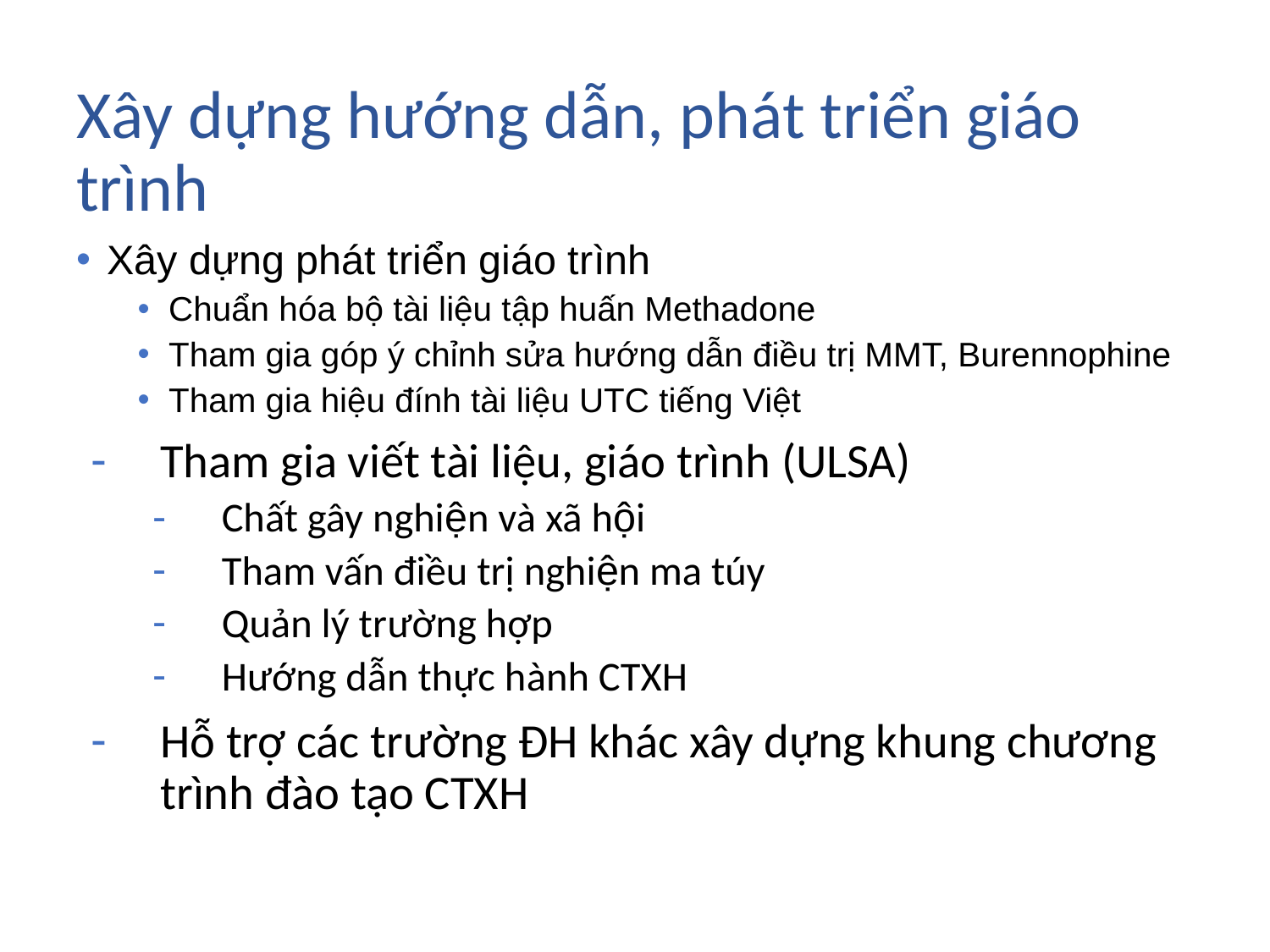

# Xây dựng hướng dẫn, phát triển giáo trình
Xây dựng phát triển giáo trình
Chuẩn hóa bộ tài liệu tập huấn Methadone
Tham gia góp ý chỉnh sửa hướng dẫn điều trị MMT, Burennophine
Tham gia hiệu đính tài liệu UTC tiếng Việt
Tham gia viết tài liệu, giáo trình (ULSA)
Chất gây nghiện và xã hội
Tham vấn điều trị nghiện ma túy
Quản lý trường hợp
Hướng dẫn thực hành CTXH
Hỗ trợ các trường ĐH khác xây dựng khung chương trình đào tạo CTXH